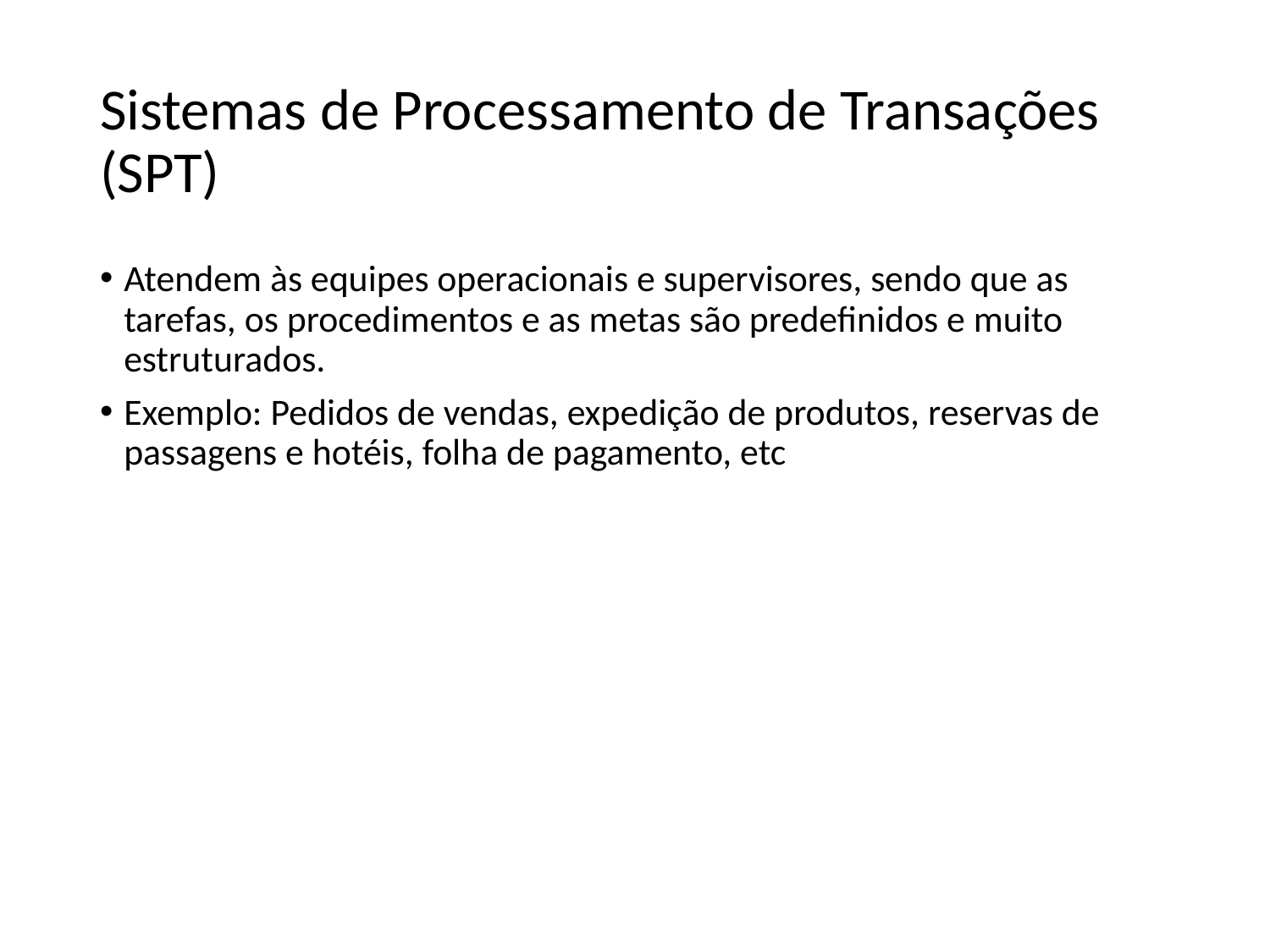

# Sistemas de Processamento de Transações (SPT)
Atendem às equipes operacionais e supervisores, sendo que as tarefas, os procedimentos e as metas são predefinidos e muito estruturados.
Exemplo: Pedidos de vendas, expedição de produtos, reservas de passagens e hotéis, folha de pagamento, etc